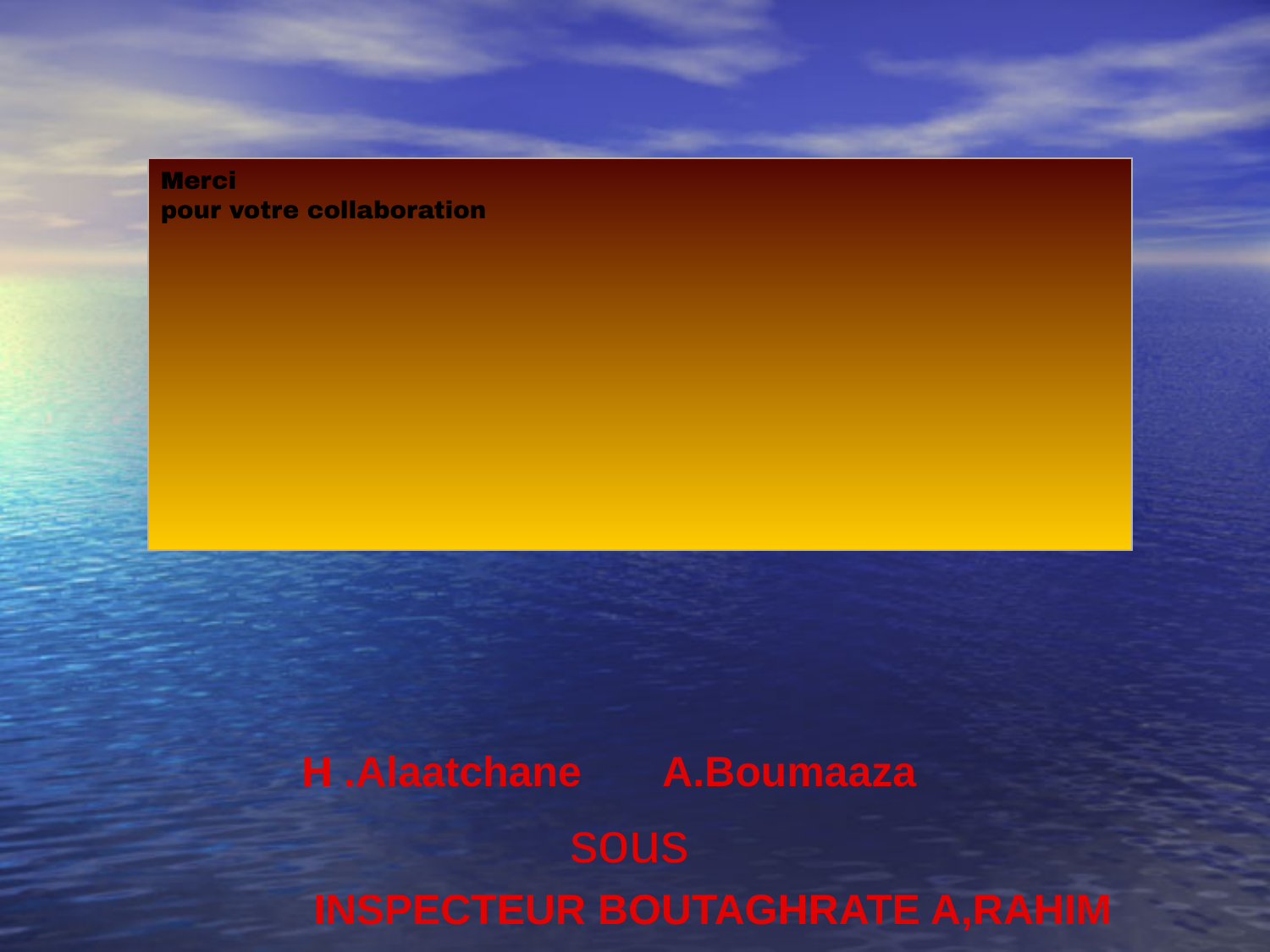

Merci
pour votre collaboration

H .Alaatchane       A.Boumaaza
sous
                            INSPECTEUR BOUTAGHRATE A,RAHIM